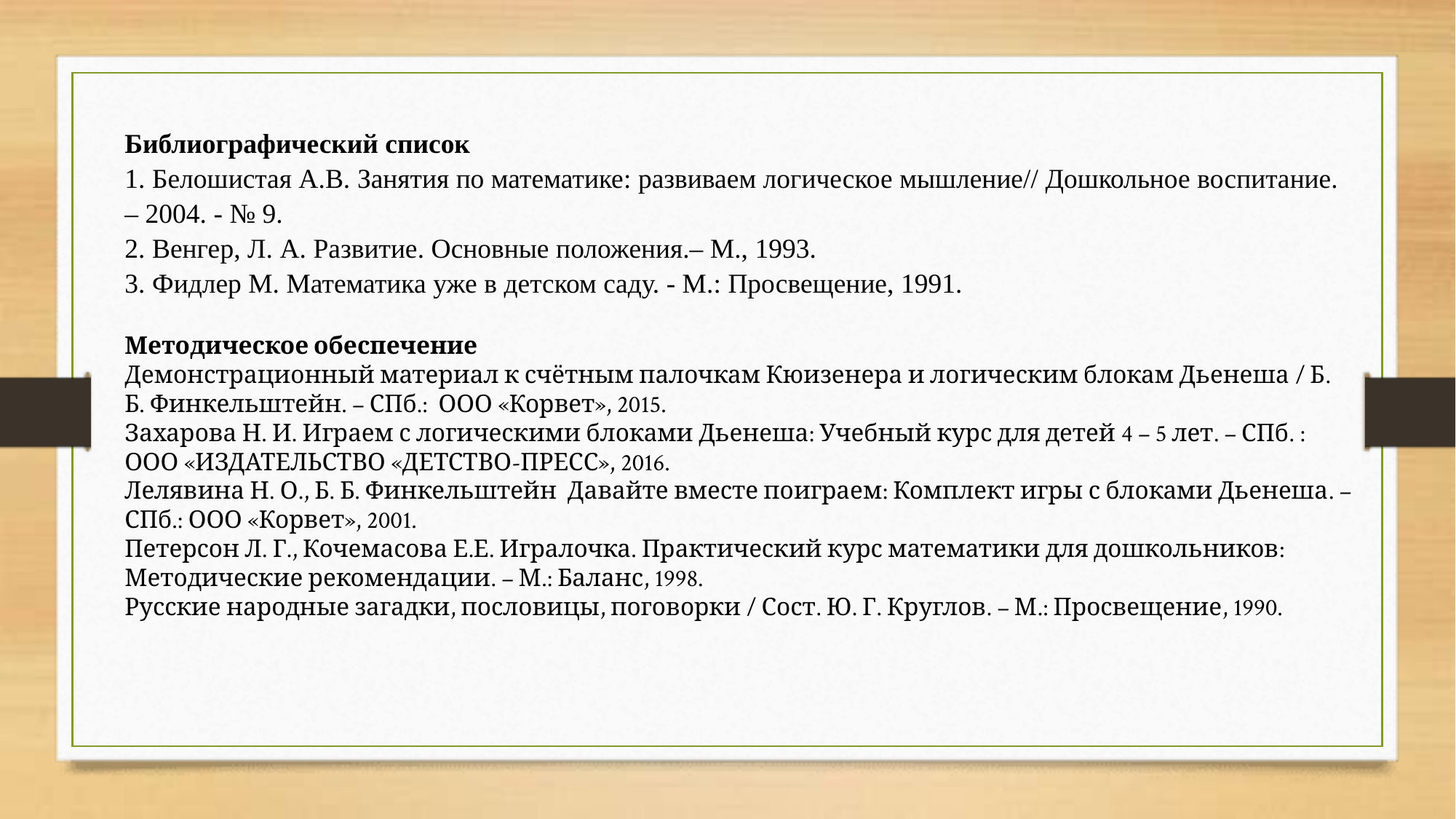

Библиографический список
1. Белошистая А.В. Занятия по математике: развиваем логическое мышление// Дошкольное воспитание. – 2004. - № 9.
2. Венгер, Л. А. Развитие. Основные положения.– М., 1993.
3. Фидлер М. Математика уже в детском саду. - М.: Просвещение, 1991.

Методическое обеспечение
Демонстрационный материал к счётным палочкам Кюизенера и логическим блокам Дьенеша / Б. Б. Финкельштейн. – СПб.:  ООО «Корвет», 2015.
Захарова Н. И. Играем с логическими блоками Дьенеша: Учебный курс для детей 4 – 5 лет. – СПб. : ООО «ИЗДАТЕЛЬСТВО «ДЕТСТВО-ПРЕСС», 2016.
Лелявина Н. О., Б. Б. Финкельштейн  Давайте вместе поиграем: Комплект игры с блоками Дьенеша. – СПб.: ООО «Корвет», 2001.
Петерсон Л. Г., Кочемасова Е.Е. Игралочка. Практический курс математики для дошкольников: Методические рекомендации. – М.: Баланс, 1998.
Русские народные загадки, пословицы, поговорки / Сост. Ю. Г. Круглов. – М.: Просвещение, 1990.